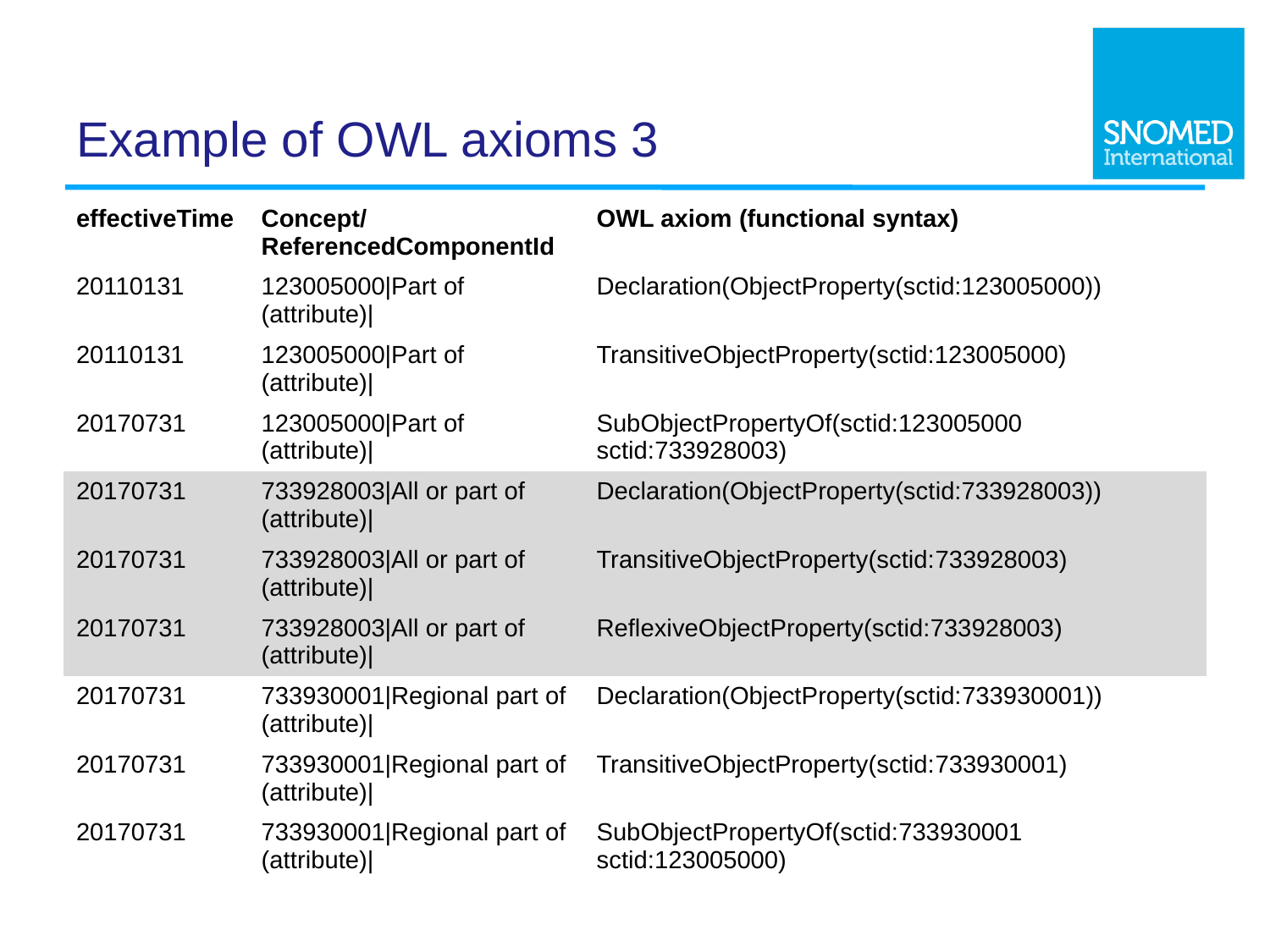

# Example of OWL axioms 3
| effectiveTime | Concept/ReferencedComponentId | OWL axiom (functional syntax) |
| --- | --- | --- |
| 20110131 | 123005000|Part of (attribute)| | Declaration(ObjectProperty(sctid:123005000)) |
| 20110131 | 123005000|Part of (attribute)| | TransitiveObjectProperty(sctid:123005000) |
| 20170731 | 123005000|Part of (attribute)| | SubObjectPropertyOf(sctid:123005000 sctid:733928003) |
| 20170731 | 733928003|All or part of (attribute)| | Declaration(ObjectProperty(sctid:733928003)) |
| 20170731 | 733928003|All or part of (attribute)| | TransitiveObjectProperty(sctid:733928003) |
| 20170731 | 733928003|All or part of (attribute)| | ReflexiveObjectProperty(sctid:733928003) |
| 20170731 | 733930001|Regional part of (attribute)| | Declaration(ObjectProperty(sctid:733930001)) |
| 20170731 | 733930001|Regional part of (attribute)| | TransitiveObjectProperty(sctid:733930001) |
| 20170731 | 733930001|Regional part of (attribute)| | SubObjectPropertyOf(sctid:733930001 sctid:123005000) |